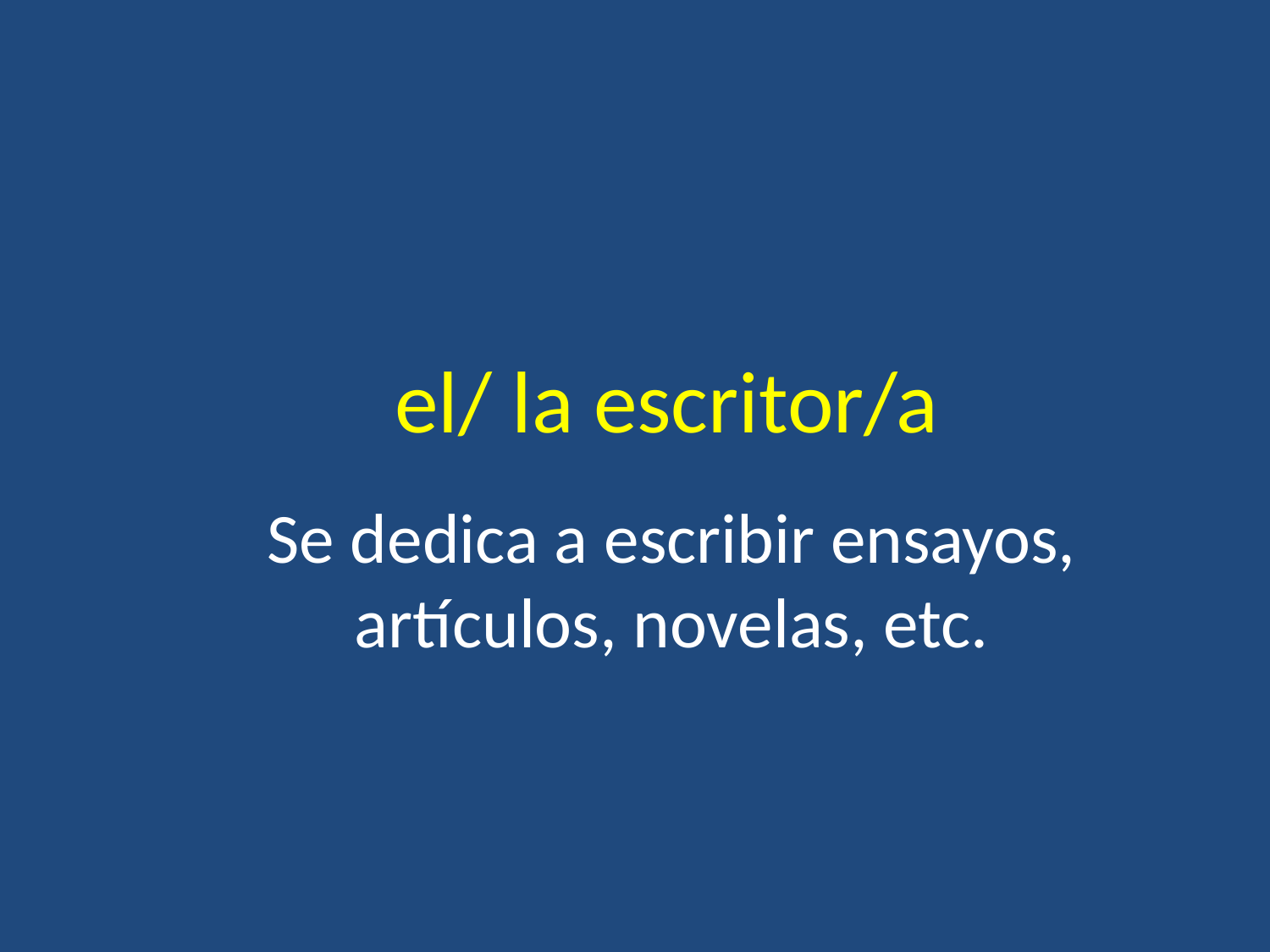

# el/ la escritor/a
Se dedica a escribir ensayos, artículos, novelas, etc.